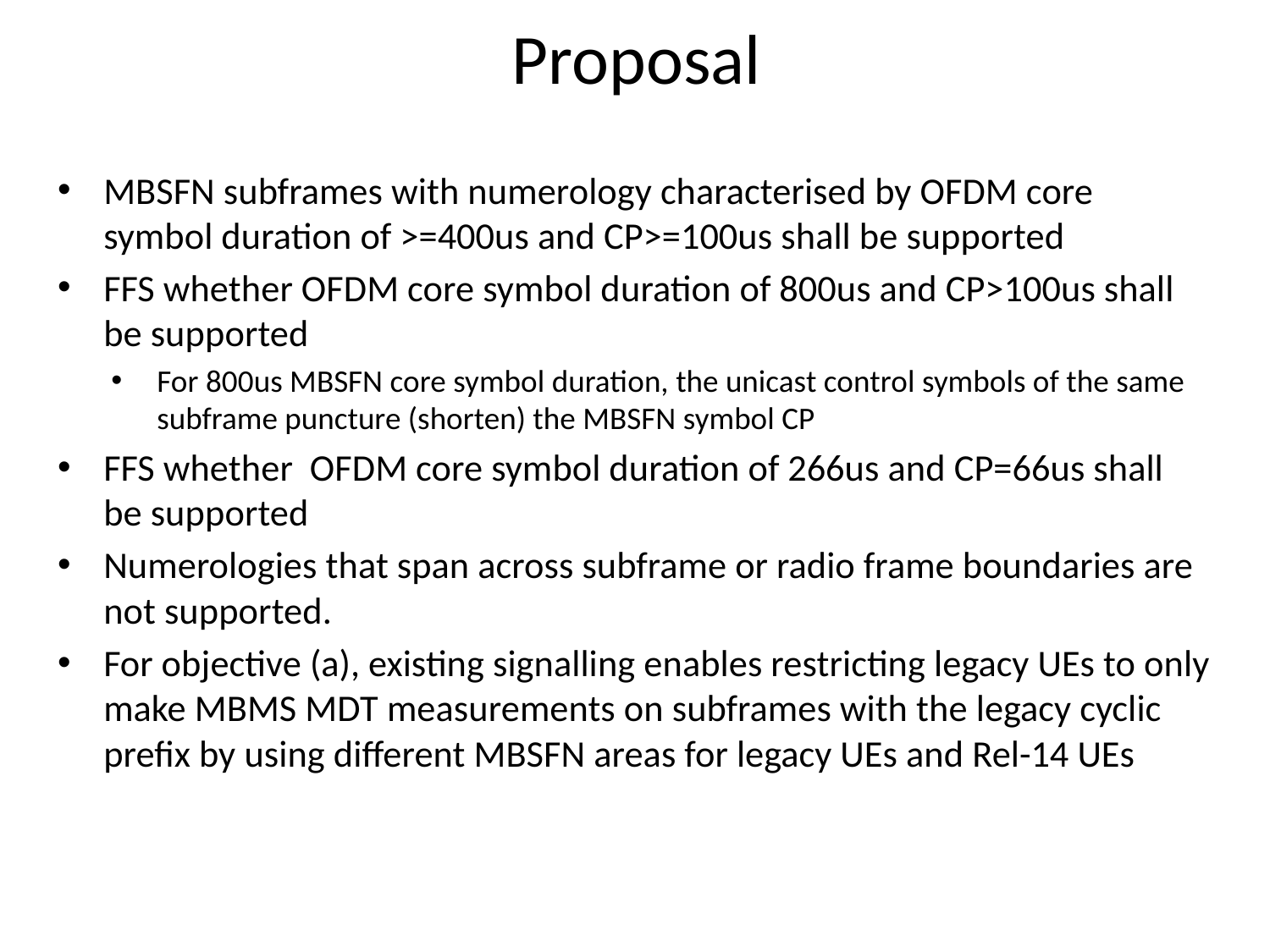

# Proposal
MBSFN subframes with numerology characterised by OFDM core symbol duration of >=400us and CP>=100us shall be supported
FFS whether OFDM core symbol duration of 800us and CP>100us shall be supported
For 800us MBSFN core symbol duration, the unicast control symbols of the same subframe puncture (shorten) the MBSFN symbol CP
FFS whether  OFDM core symbol duration of 266us and CP=66us shall be supported
Numerologies that span across subframe or radio frame boundaries are not supported.
For objective (a), existing signalling enables restricting legacy UEs to only make MBMS MDT measurements on subframes with the legacy cyclic prefix by using different MBSFN areas for legacy UEs and Rel-14 UEs